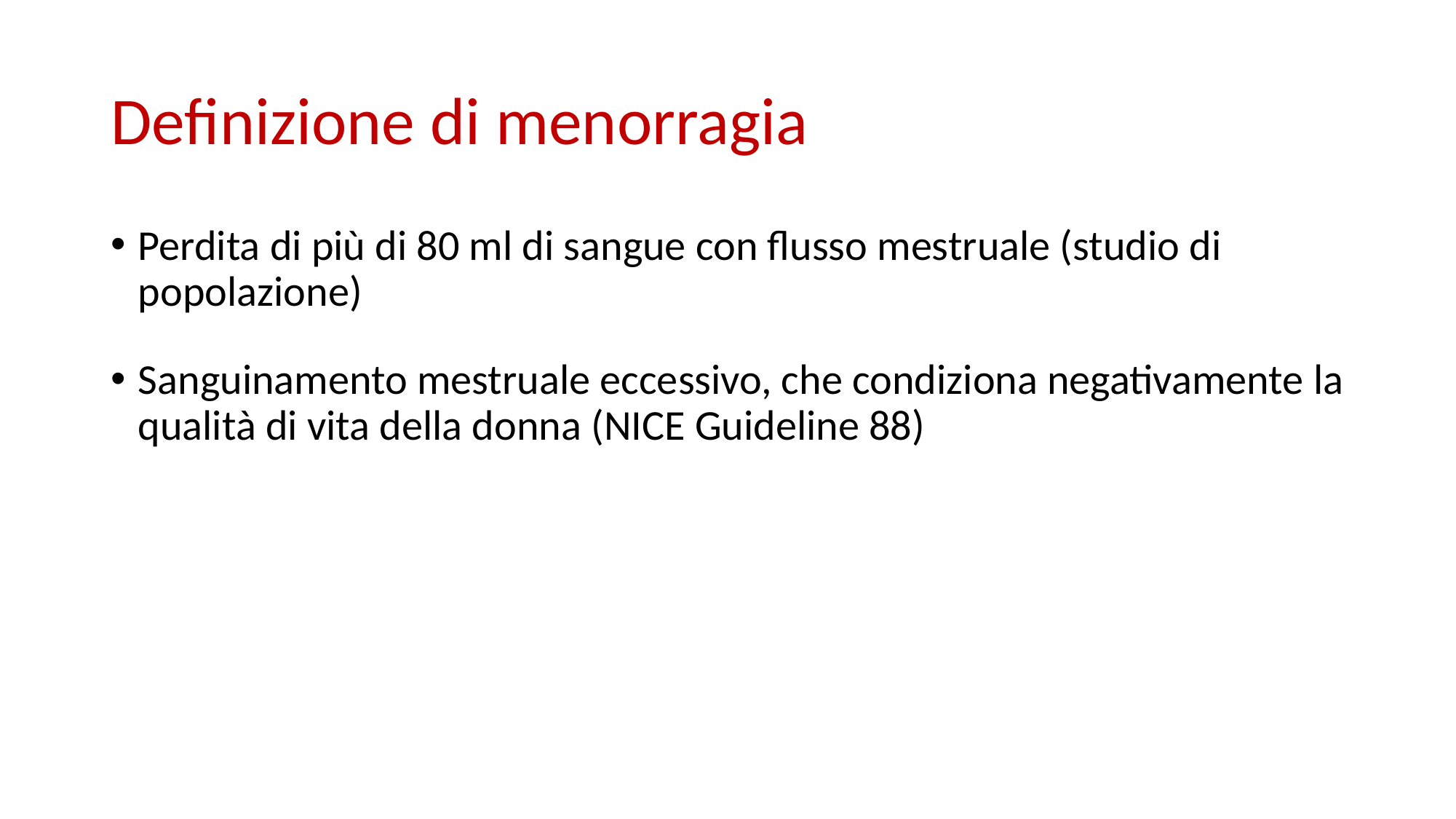

# Definizione di menorragia
Perdita di più di 80 ml di sangue con flusso mestruale (studio di popolazione)
Sanguinamento mestruale eccessivo, che condiziona negativamente la qualità di vita della donna (NICE Guideline 88)